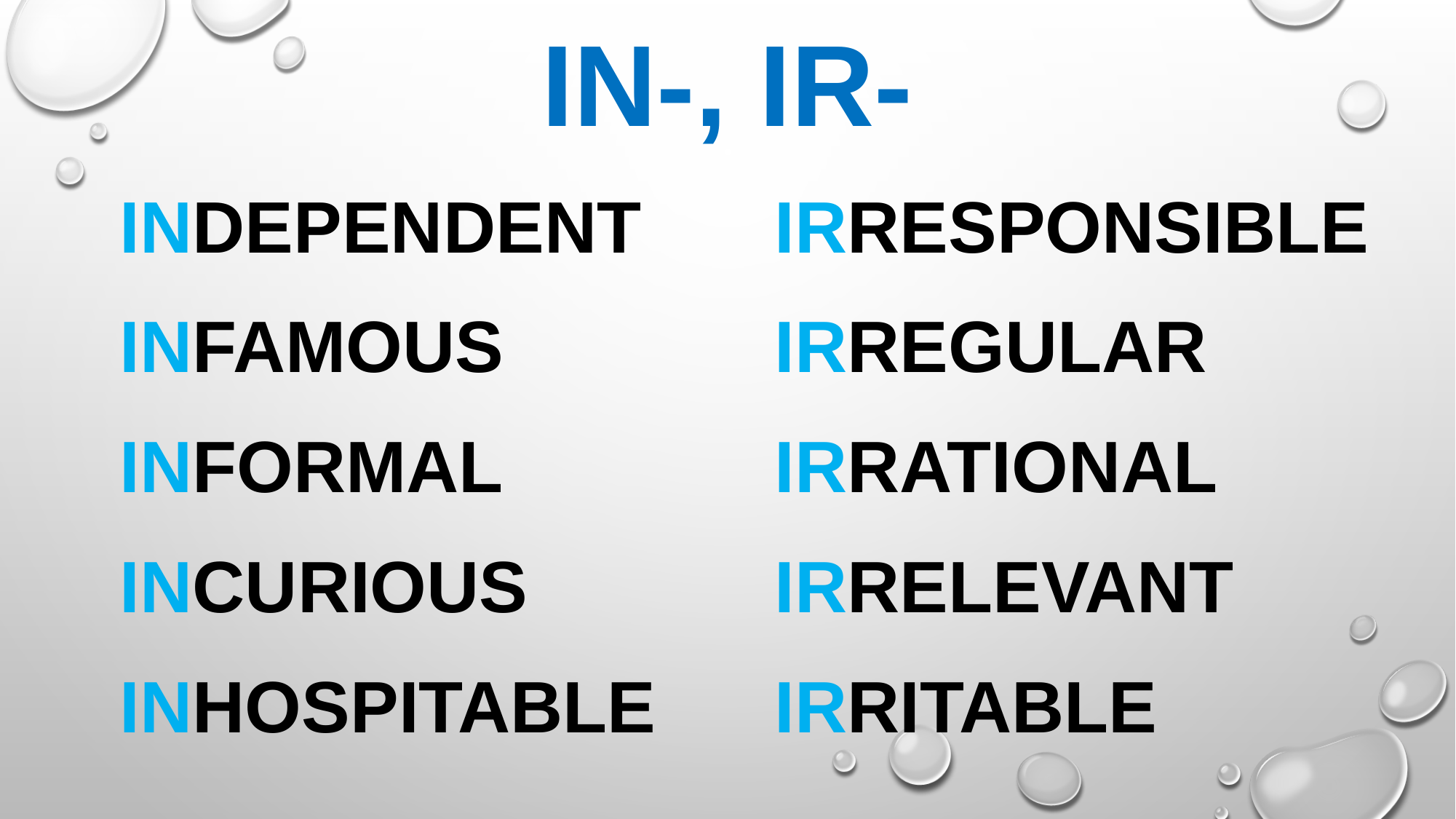

# In-, ir-
Independent		irresponsible
Infamous			irregular
Informal			irrational
Incurious			irrelevant
Inhospitable		irritable